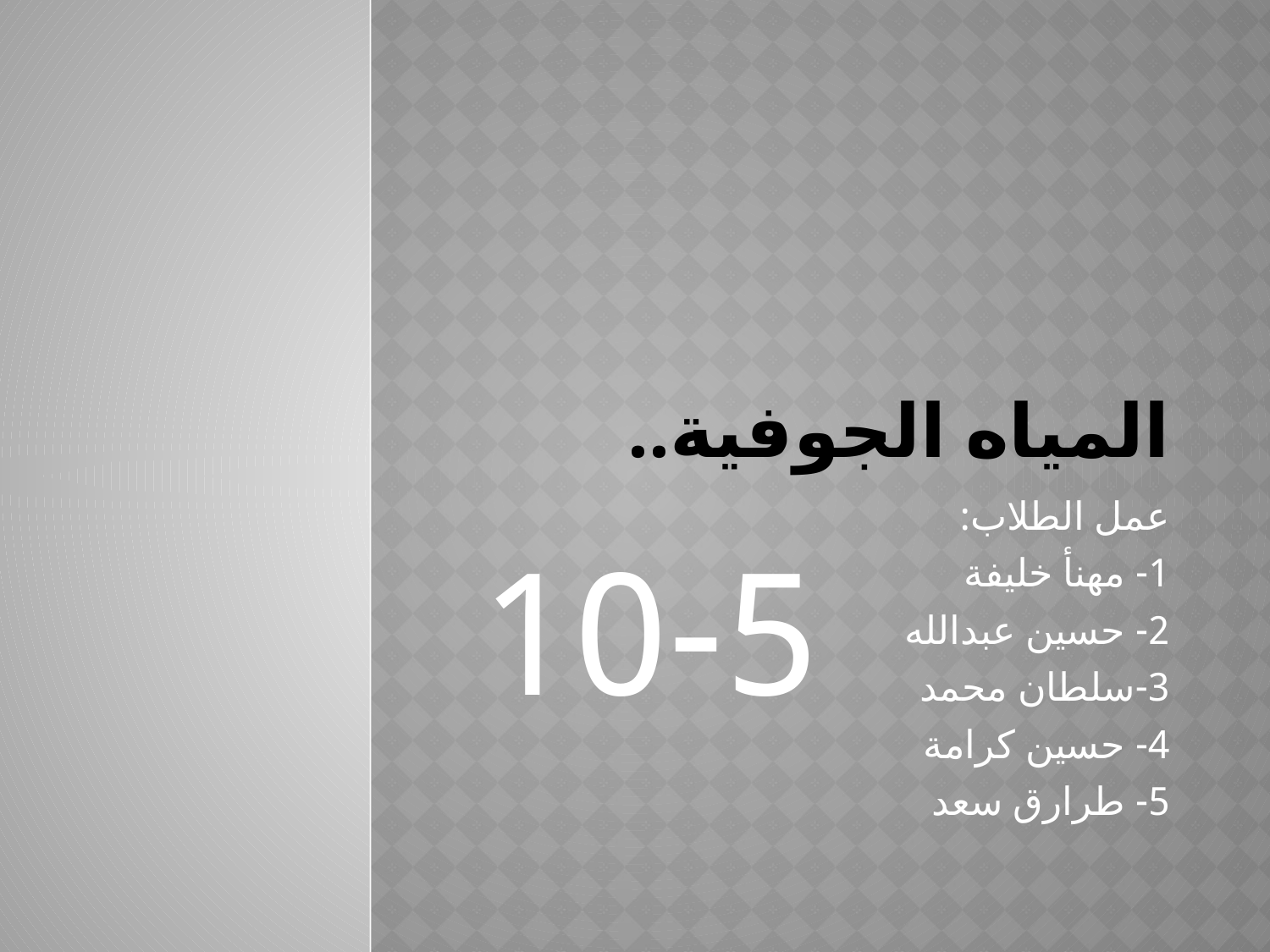

# المياه الجوفية..
عمل الطلاب:
1- مهنأ خليفة
2- حسين عبدالله
3-سلطان محمد
4- حسين كرامة
5- طرارق سعد
10-5